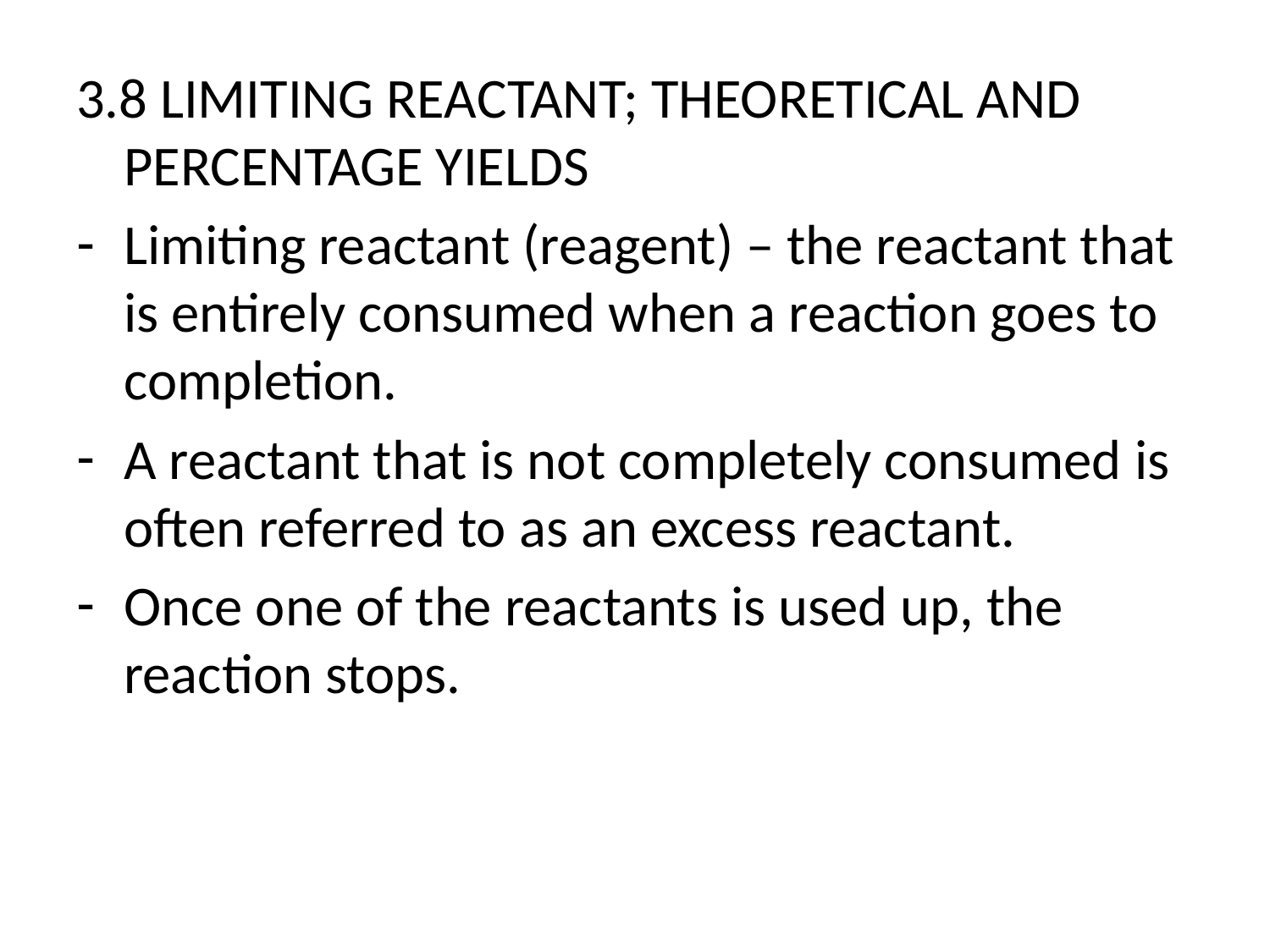

3.8 LIMITING REACTANT; THEORETICAL AND PERCENTAGE YIELDS
Limiting reactant (reagent) – the reactant that is entirely consumed when a reaction goes to completion.
A reactant that is not completely consumed is often referred to as an excess reactant.
Once one of the reactants is used up, the reaction stops.